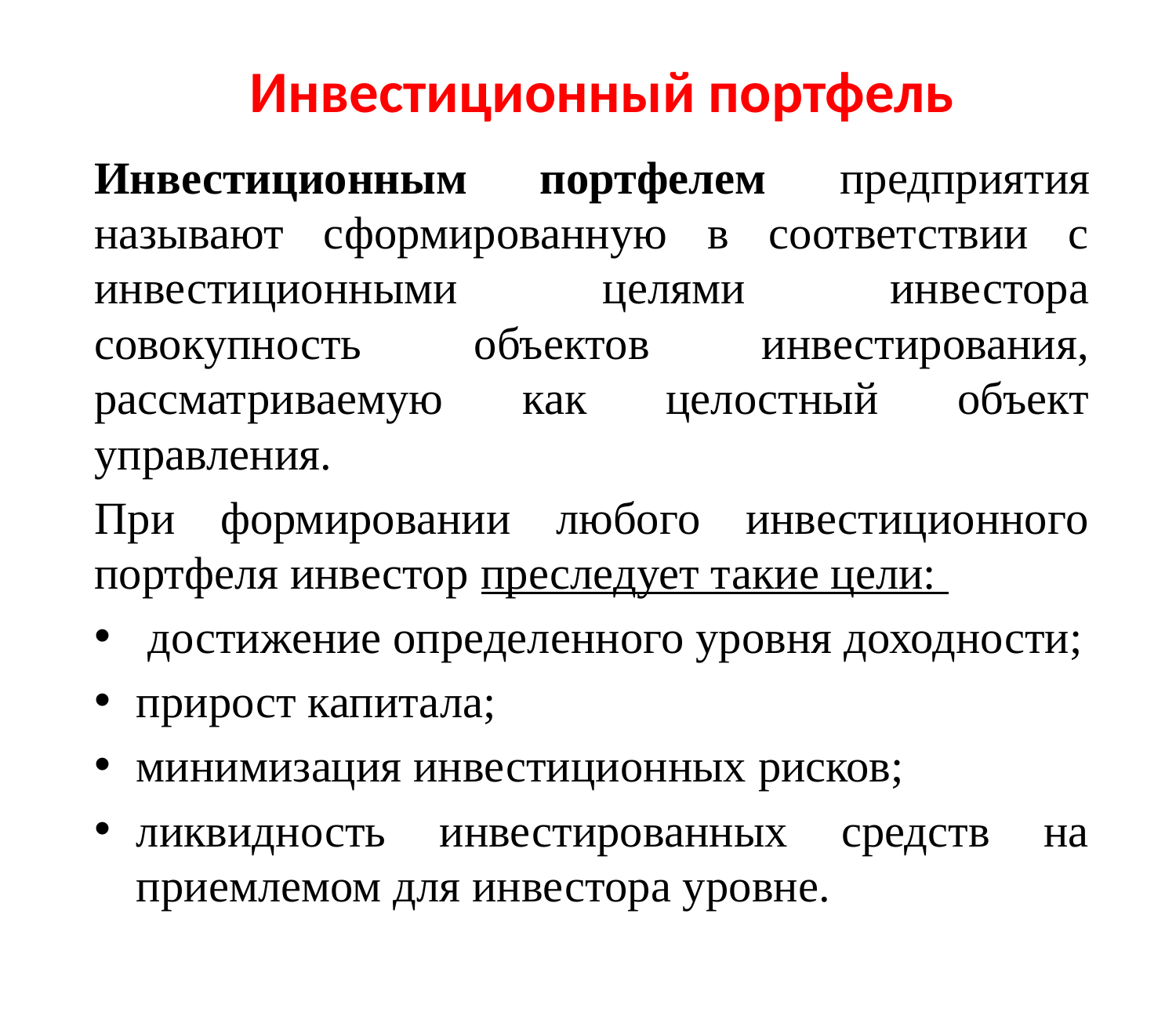

# Инвестиционный портфель
Инвестиционным портфелем предприятия называют сформированную в соответствии с инвестиционными целями инвестора совокупность объектов инвестирования, рассматриваемую как целостный объект управления.
При формировании любого инвестиционного портфеля инвестор преследует такие цели:
 достижение определенного уровня доходности;
прирост капитала;
минимизация инвестиционных рисков;
ликвидность инвестированных средств на приемлемом для инвестора уровне.